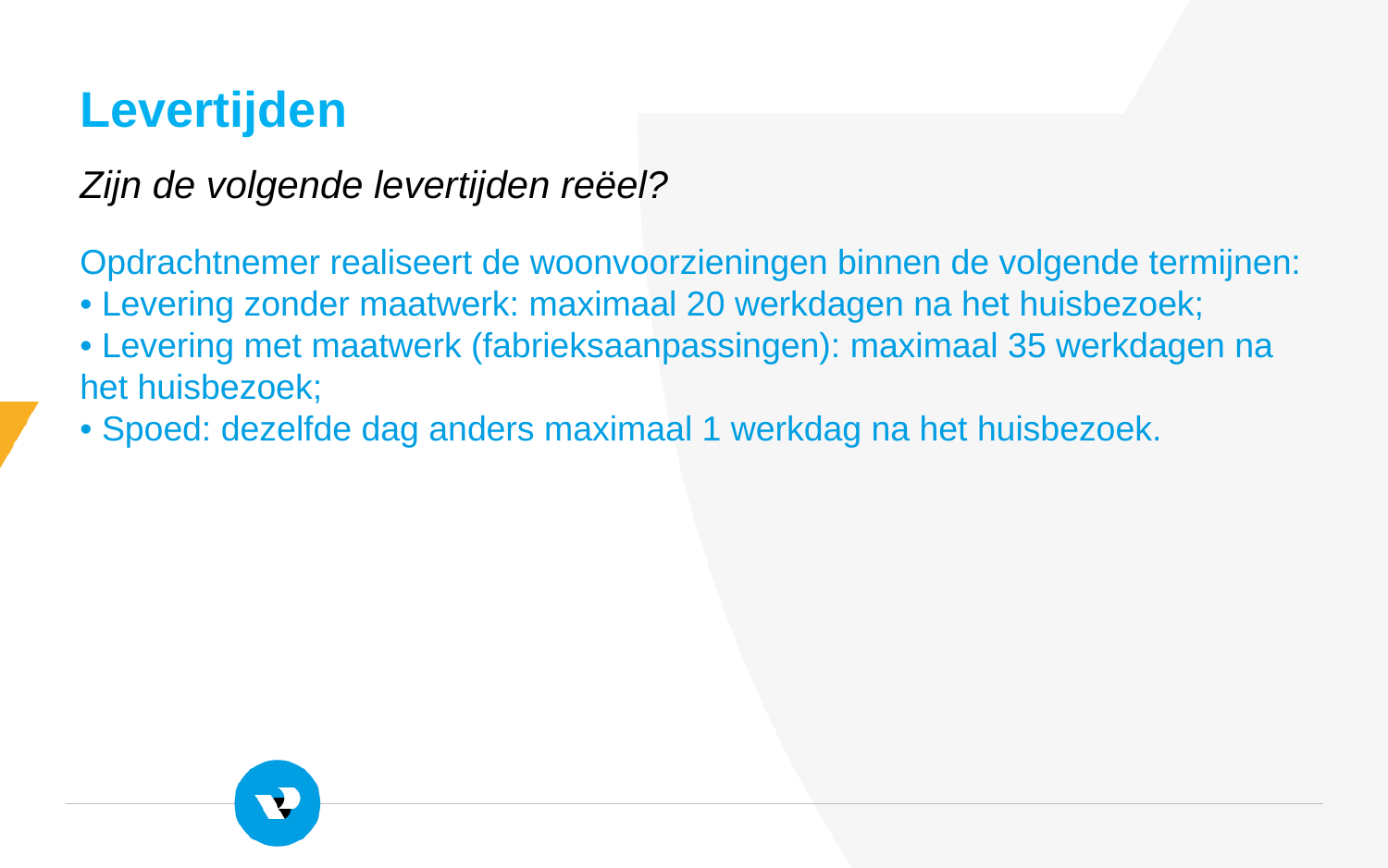

Levertijden
Zijn de volgende levertijden reëel?
Opdrachtnemer realiseert de woonvoorzieningen binnen de volgende termijnen:
• Levering zonder maatwerk: maximaal 20 werkdagen na het huisbezoek;
• Levering met maatwerk (fabrieksaanpassingen): maximaal 35 werkdagen na het huisbezoek;
• Spoed: dezelfde dag anders maximaal 1 werkdag na het huisbezoek.